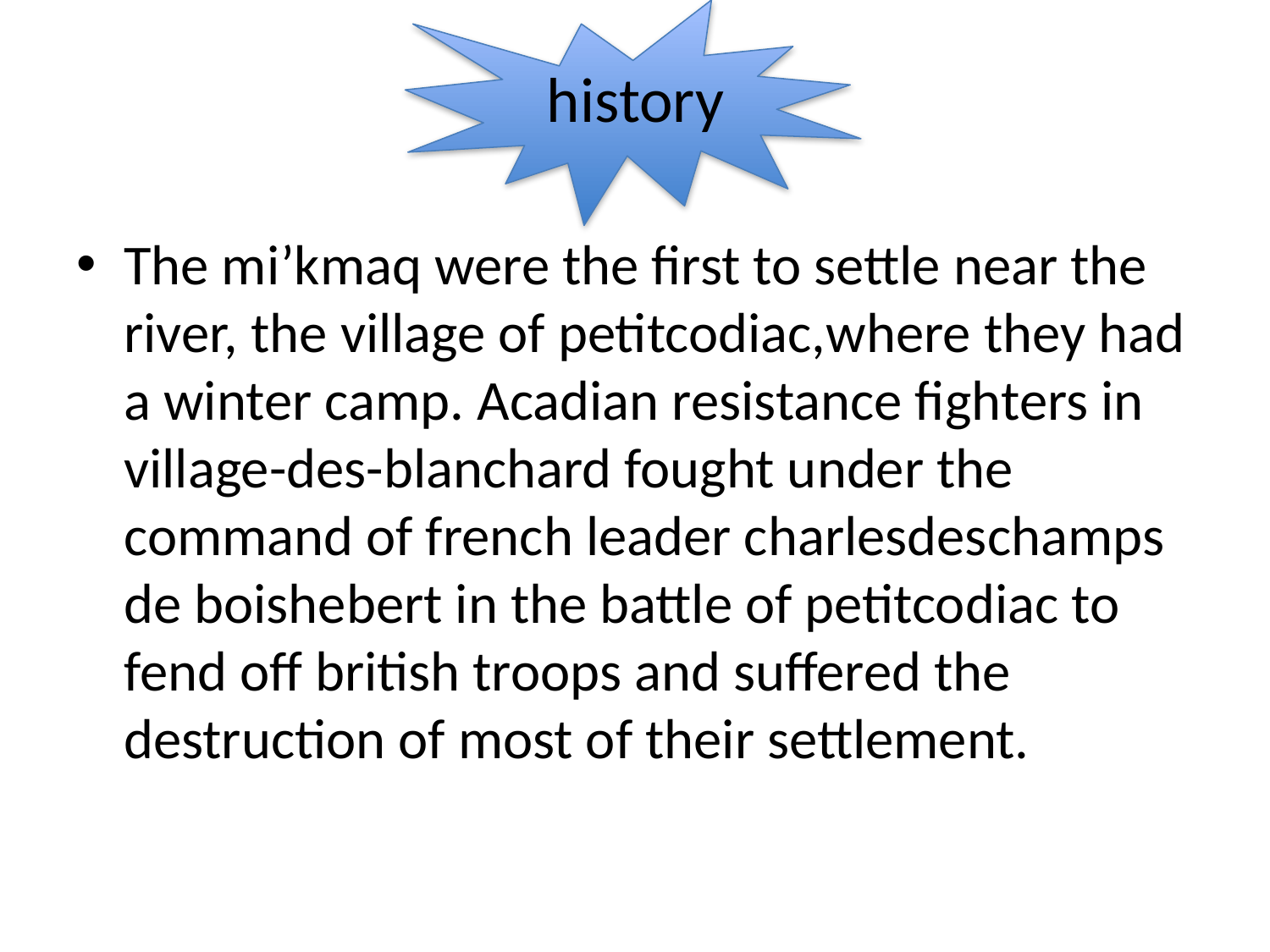

# History
history
The mi’kmaq were the first to settle near the river, the village of petitcodiac,where they had a winter camp. Acadian resistance fighters in village-des-blanchard fought under the command of french leader charlesdeschamps de boishebert in the battle of petitcodiac to fend off british troops and suffered the destruction of most of their settlement.